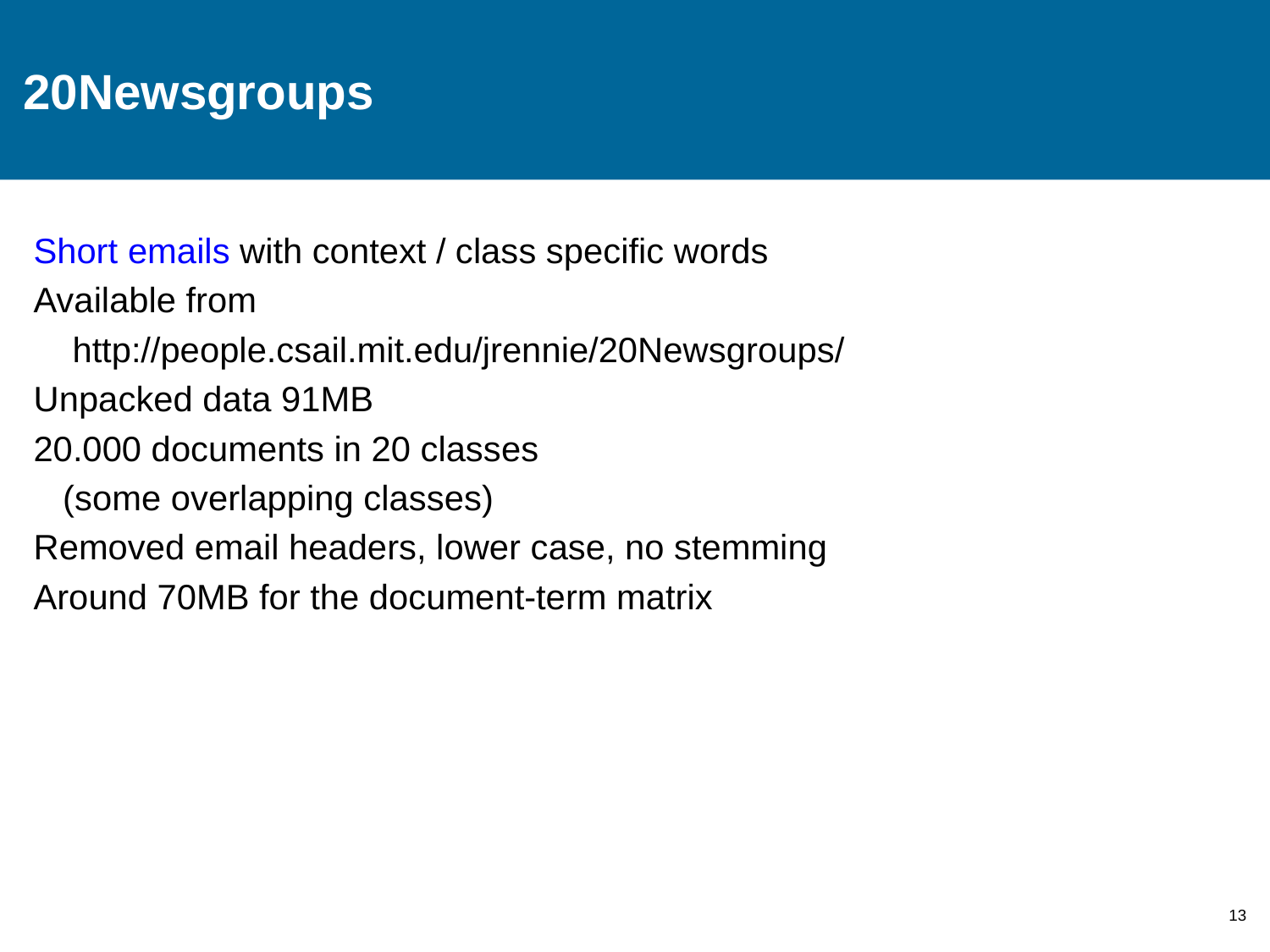

# 20Newsgroups
Short emails with context / class specific words
Available from
    http://people.csail.mit.edu/jrennie/20Newsgroups/
Unpacked data 91MB
20.000 documents in 20 classes
   (some overlapping classes)
Removed email headers, lower case, no stemming
Around 70MB for the document-term matrix

13